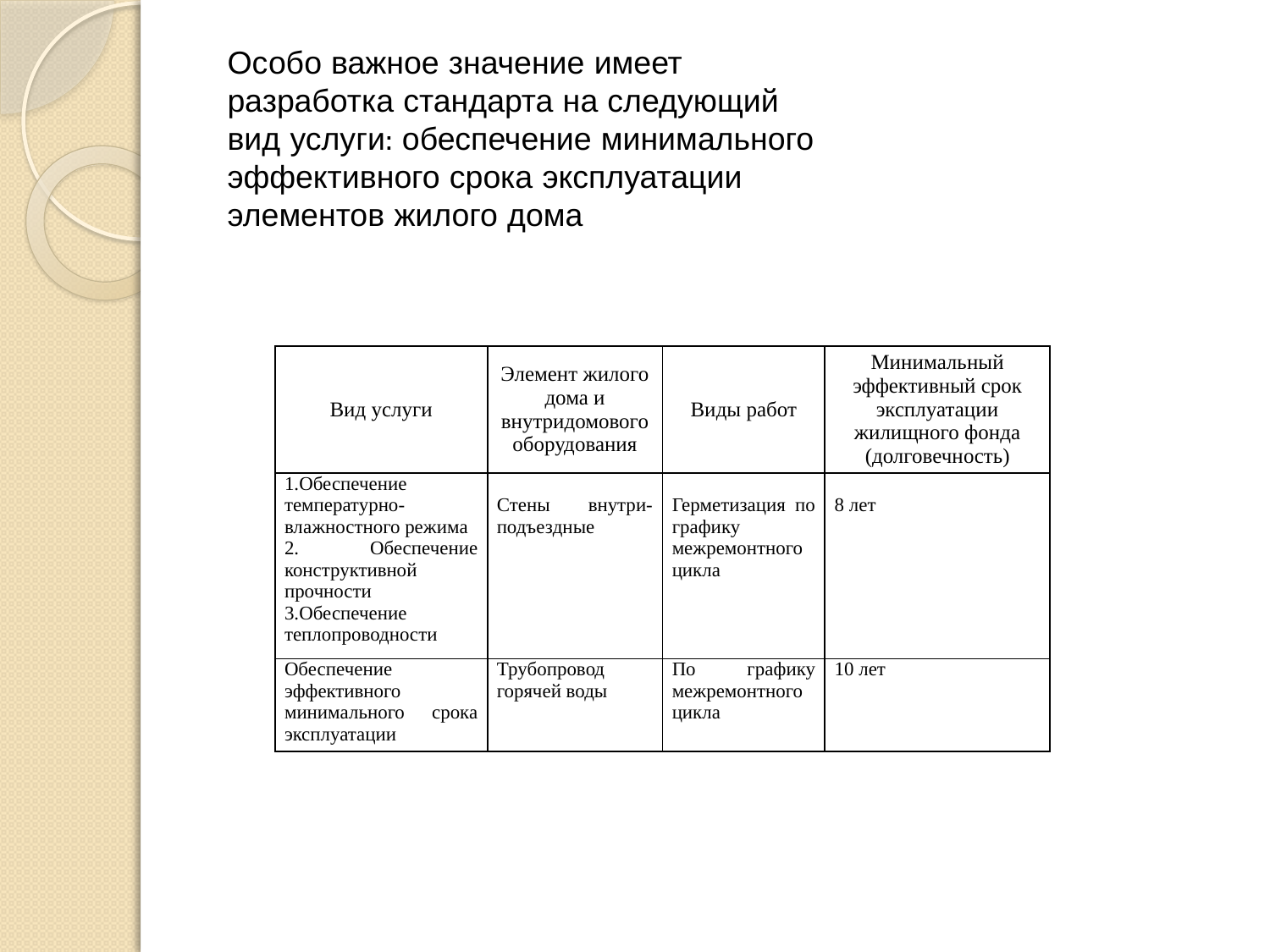

Особо важное значение имеет разработка стандарта на следующий вид услуги: обеспечение минимального эффективного срока эксплуатации элементов жилого дома
| Вид услуги | Элемент жилого дома и внутридомового оборудования | Виды работ | Минимальный эффективный срок эксплуатации жилищного фонда (долговечность) |
| --- | --- | --- | --- |
| 1.Обеспечение температурно-влажностного режима 2. Обеспечение конструктивной прочности 3.Обеспечение теплопроводности | Стены внутри-подъездные | Герметизация по графику межремонтного цикла | 8 лет |
| Обеспечение эффективного минимального срока эксплуатации | Трубопровод горячей воды | По графику межремонтного цикла | 10 лет |